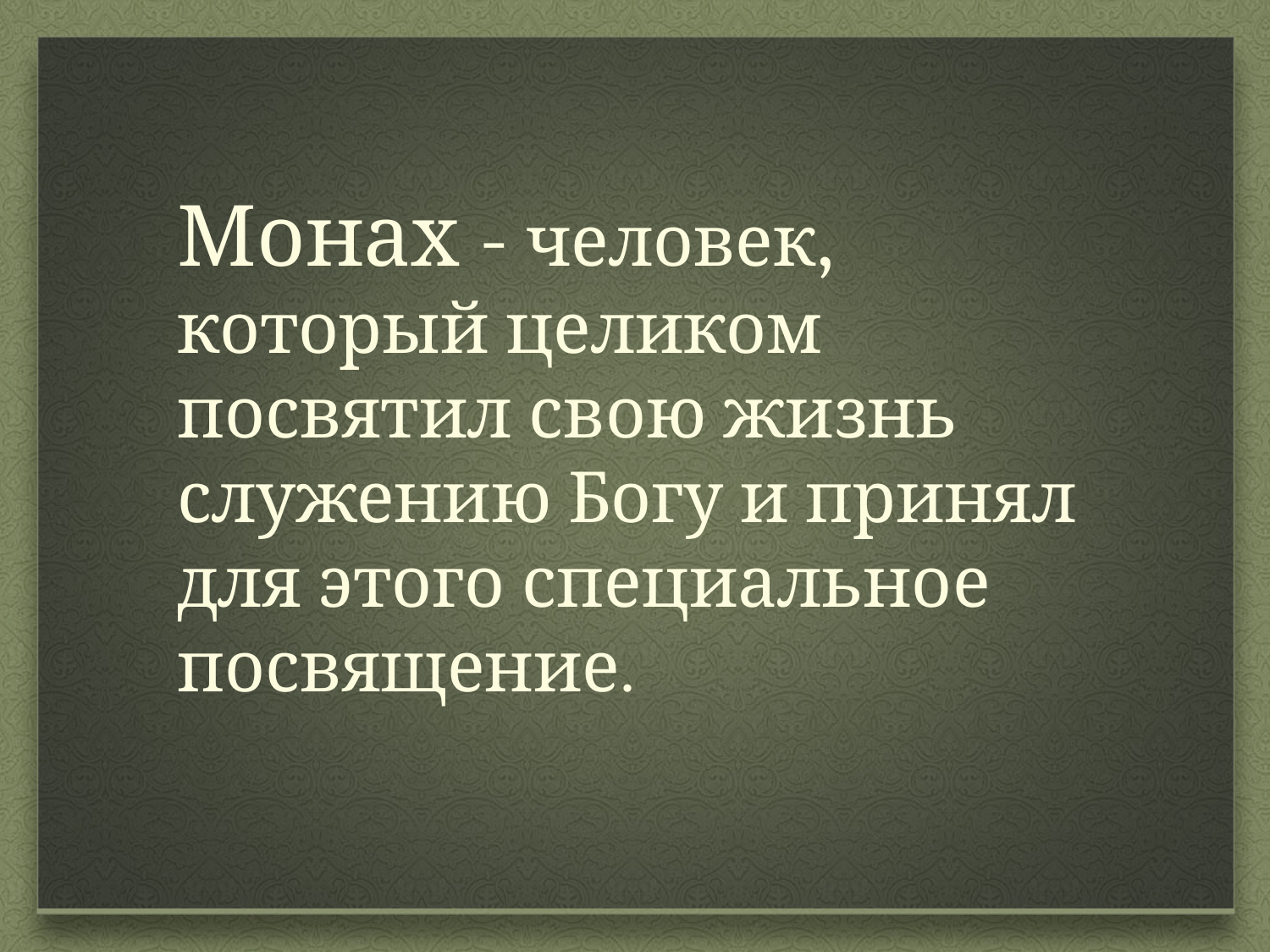

Монах - человек, который целиком посвятил свою жизнь служению Богу и принял для этого специальное посвящение.